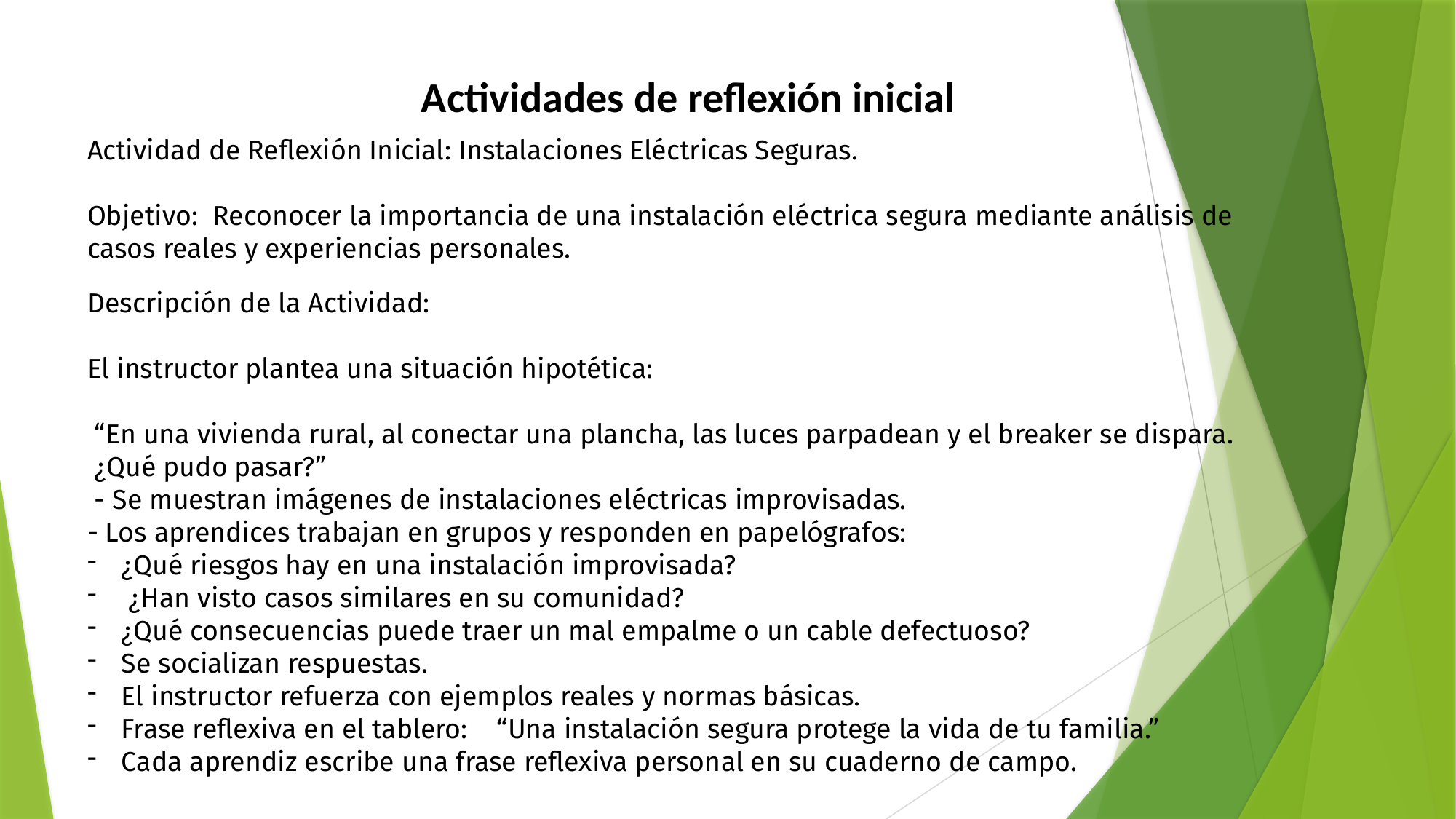

Actividades de reflexión inicial
Actividad de Reflexión Inicial: Instalaciones Eléctricas Seguras.

Objetivo:  Reconocer la importancia de una instalación eléctrica segura mediante análisis de casos reales y experiencias personales.
Descripción de la Actividad:

El instructor plantea una situación hipotética:

 “En una vivienda rural, al conectar una plancha, las luces parpadean y el breaker se dispara.
 ¿Qué pudo pasar?”
 - Se muestran imágenes de instalaciones eléctricas improvisadas.
- Los aprendices trabajan en grupos y responden en papelógrafos:
¿Qué riesgos hay en una instalación improvisada?
 ¿Han visto casos similares en su comunidad?
¿Qué consecuencias puede traer un mal empalme o un cable defectuoso?
Se socializan respuestas.
El instructor refuerza con ejemplos reales y normas básicas.
Frase reflexiva en el tablero:    “Una instalación segura protege la vida de tu familia.”
Cada aprendiz escribe una frase reflexiva personal en su cuaderno de campo.